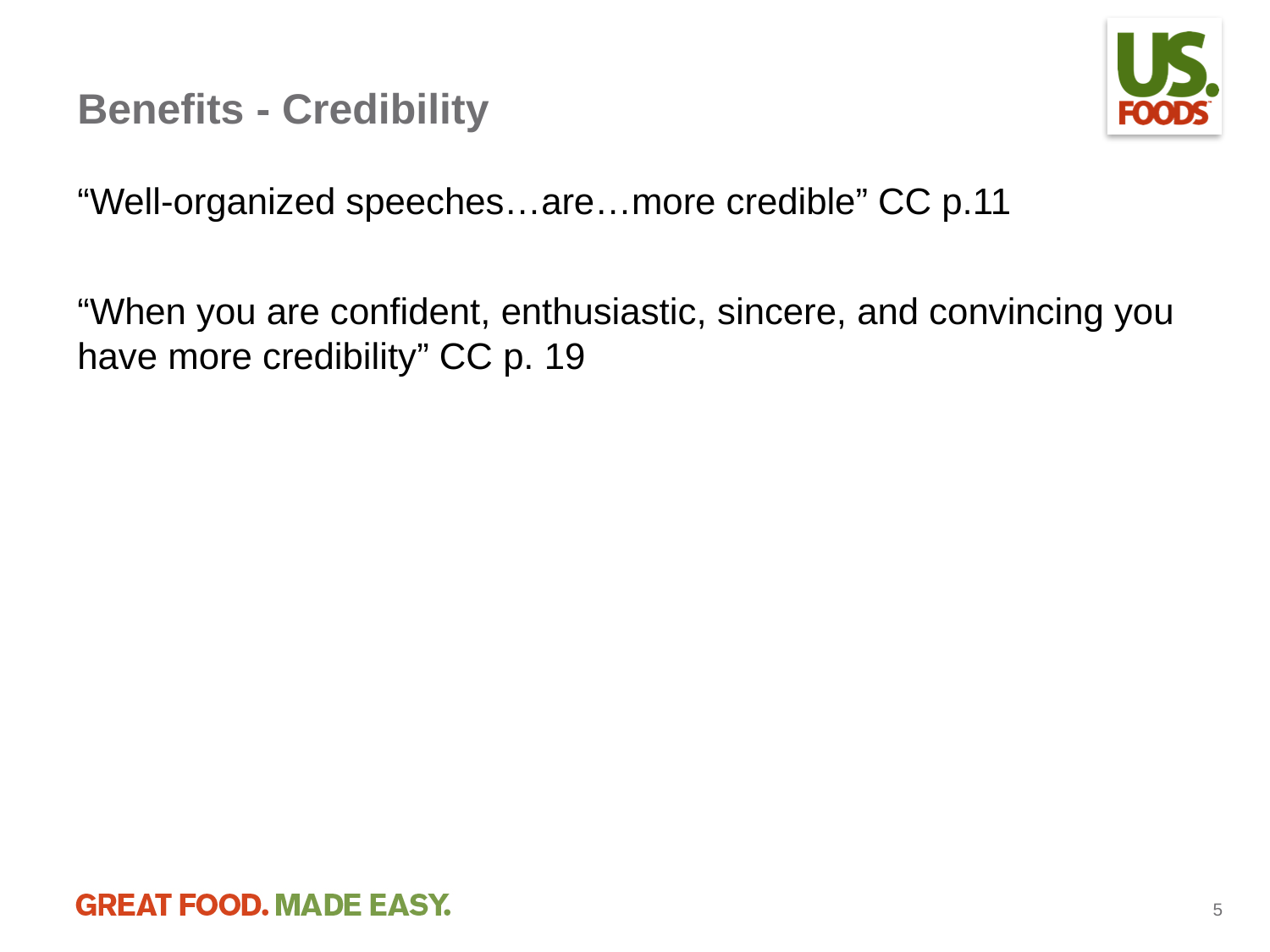

# Benefits - Credibility
“Well-organized speeches…are…more credible” CC p.11

“When you are confident, enthusiastic, sincere, and convincing you have more credibility” CC p. 19